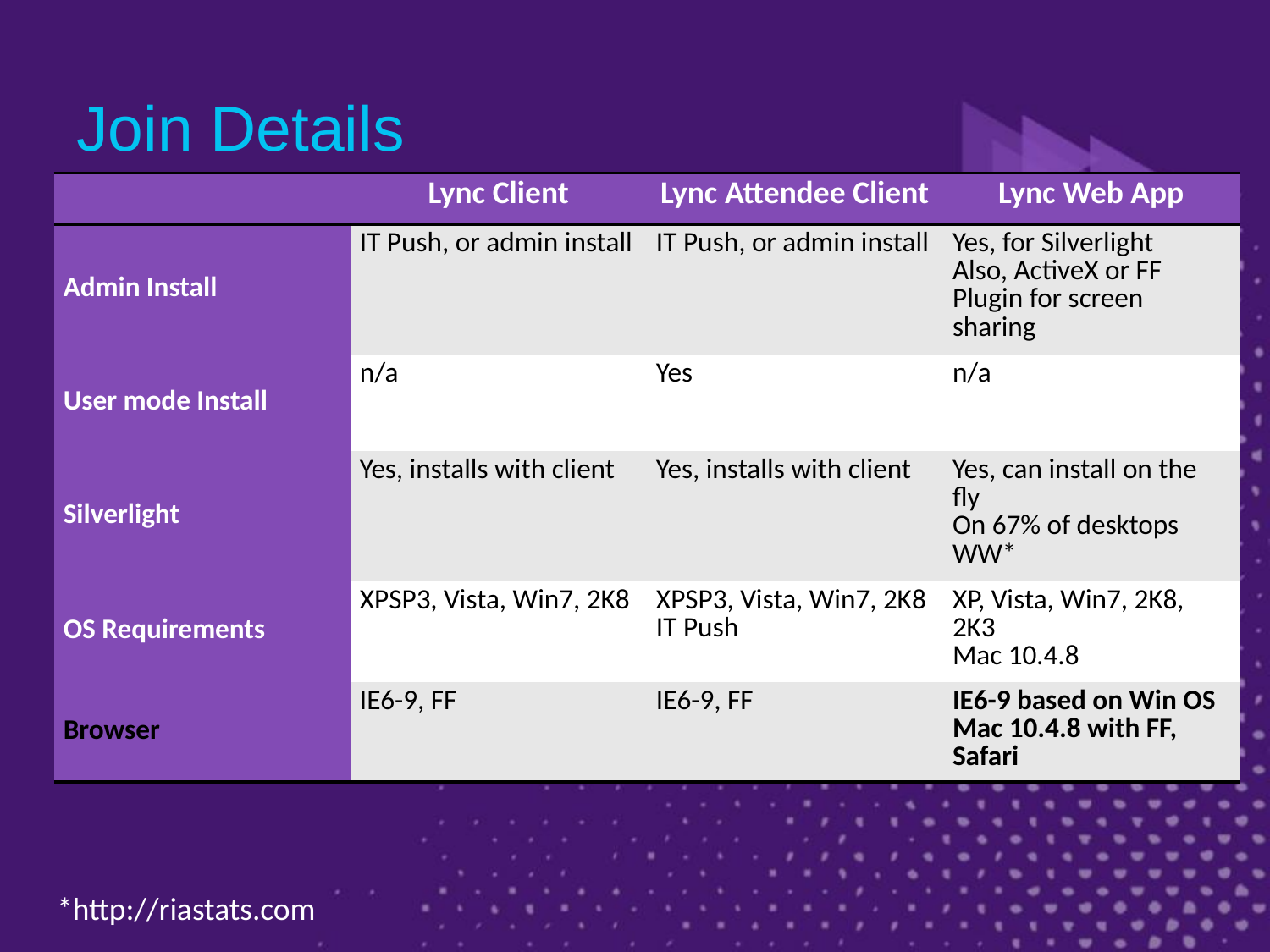

# Join Details
|  | Lync Client | Lync Attendee Client | Lync Web App |
| --- | --- | --- | --- |
| Admin Install | IT Push, or admin install | IT Push, or admin install | Yes, for Silverlight Also, ActiveX or FF Plugin for screen sharing |
| User mode Install | n/a | Yes | n/a |
| Silverlight | Yes, installs with client | Yes, installs with client | Yes, can install on the fly On 67% of desktops WW\* |
| OS Requirements | XPSP3, Vista, Win7, 2K8 | XPSP3, Vista, Win7, 2K8 IT Push | XP, Vista, Win7, 2K8, 2K3 Mac 10.4.8 |
| Browser | IE6-9, FF | IE6-9, FF | IE6-9 based on Win OS Mac 10.4.8 with FF, Safari |
*http://riastats.com